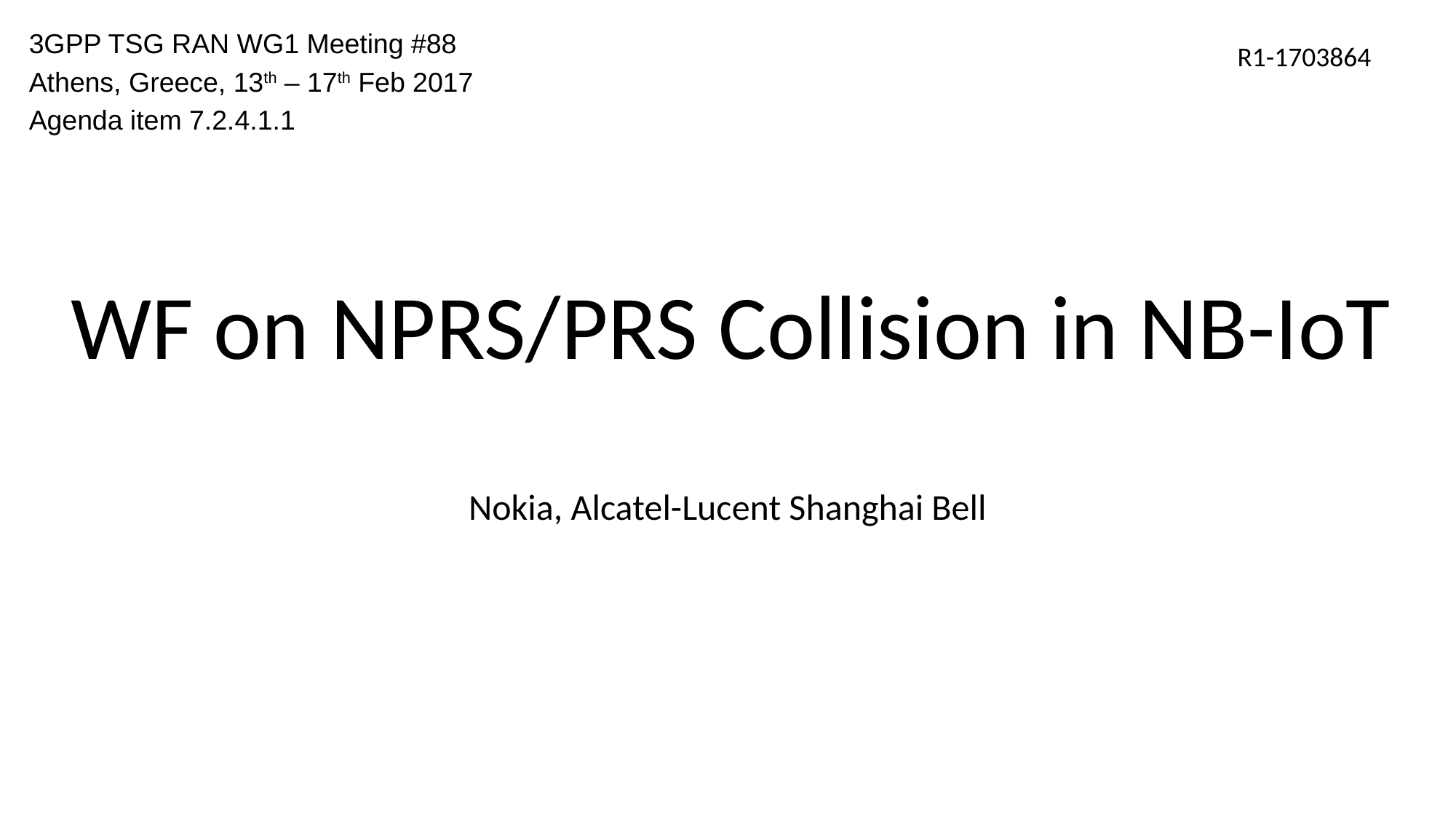

3GPP TSG RAN WG1 Meeting #88
Athens, Greece, 13th – 17th Feb 2017
Agenda item 7.2.4.1.1
R1-1703864
# WF on NPRS/PRS Collision in NB-IoT
Nokia, Alcatel-Lucent Shanghai Bell